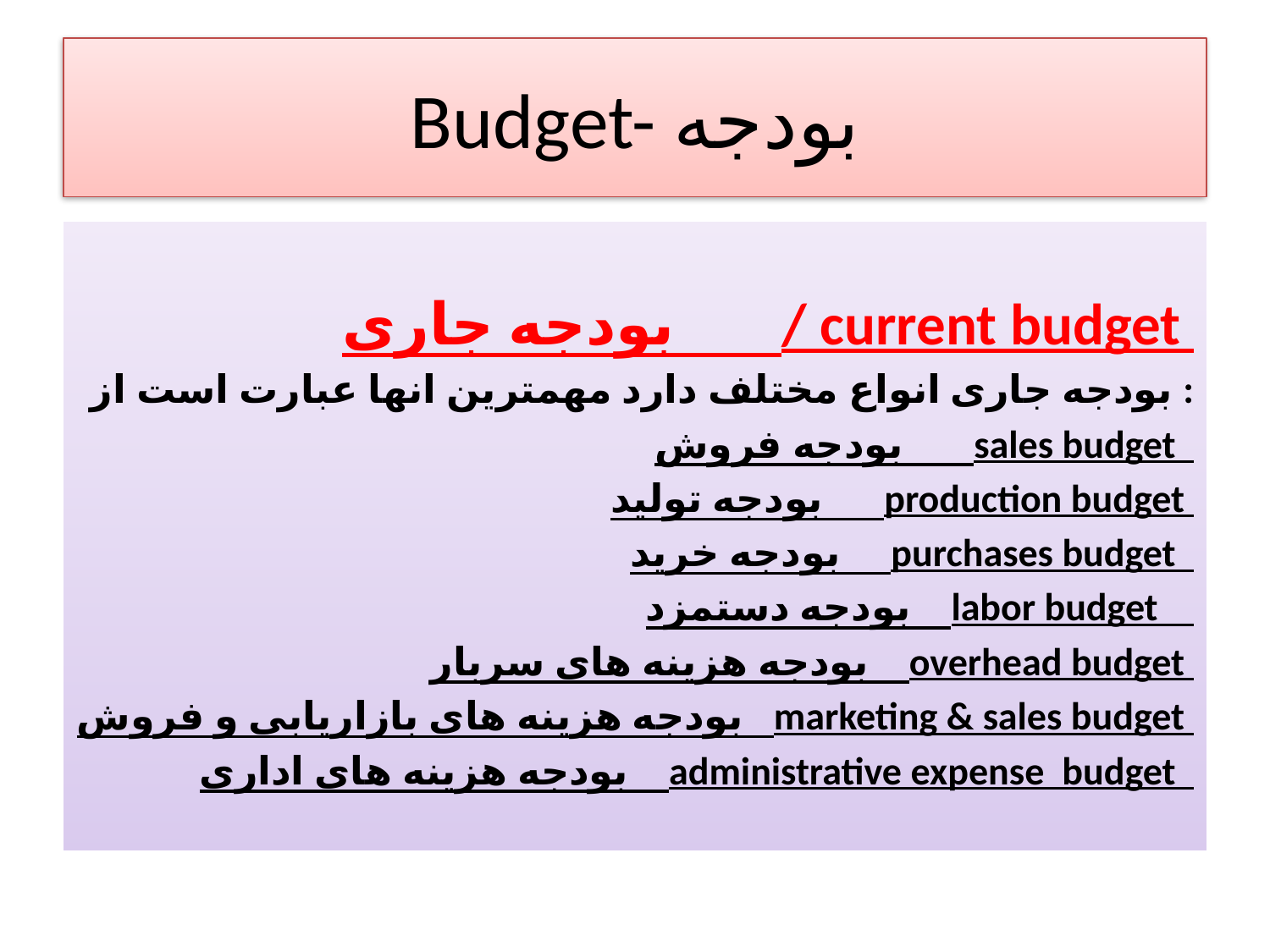

# Budget- بودجه

بودجه جاری       / current budget
 بودجه جاری انواع مختلف دارد مهمترین انها عبارت است از :
بودجه فروش       sales budget
بودجه تولید      production budget
بودجه خرید     purchases budget
بودجه دستمزد    labor budget
بودجه هزینه های سربار    overhead budget
بودجه هزینه های بازاریابی و فروش   marketing & sales budget
بودجه هزینه های اداری    administrative expense  budget